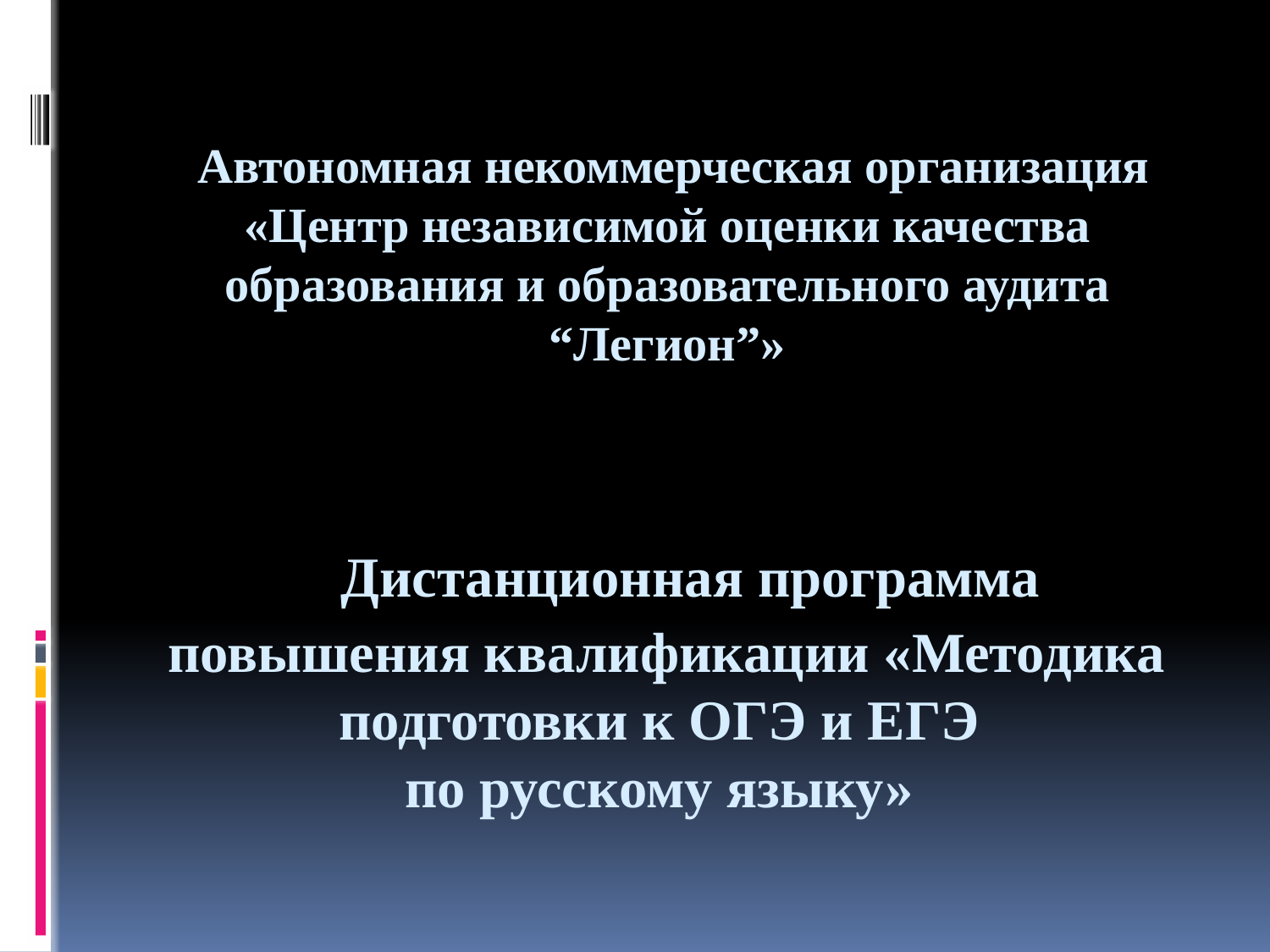

Автономная некоммерческая организация «Центр независимой оценки качества образования и образовательного аудита “Легион”»
# Дистанционная программа повышения квалификации «Методика подготовки к ОГЭ и ЕГЭ по русскому языку»